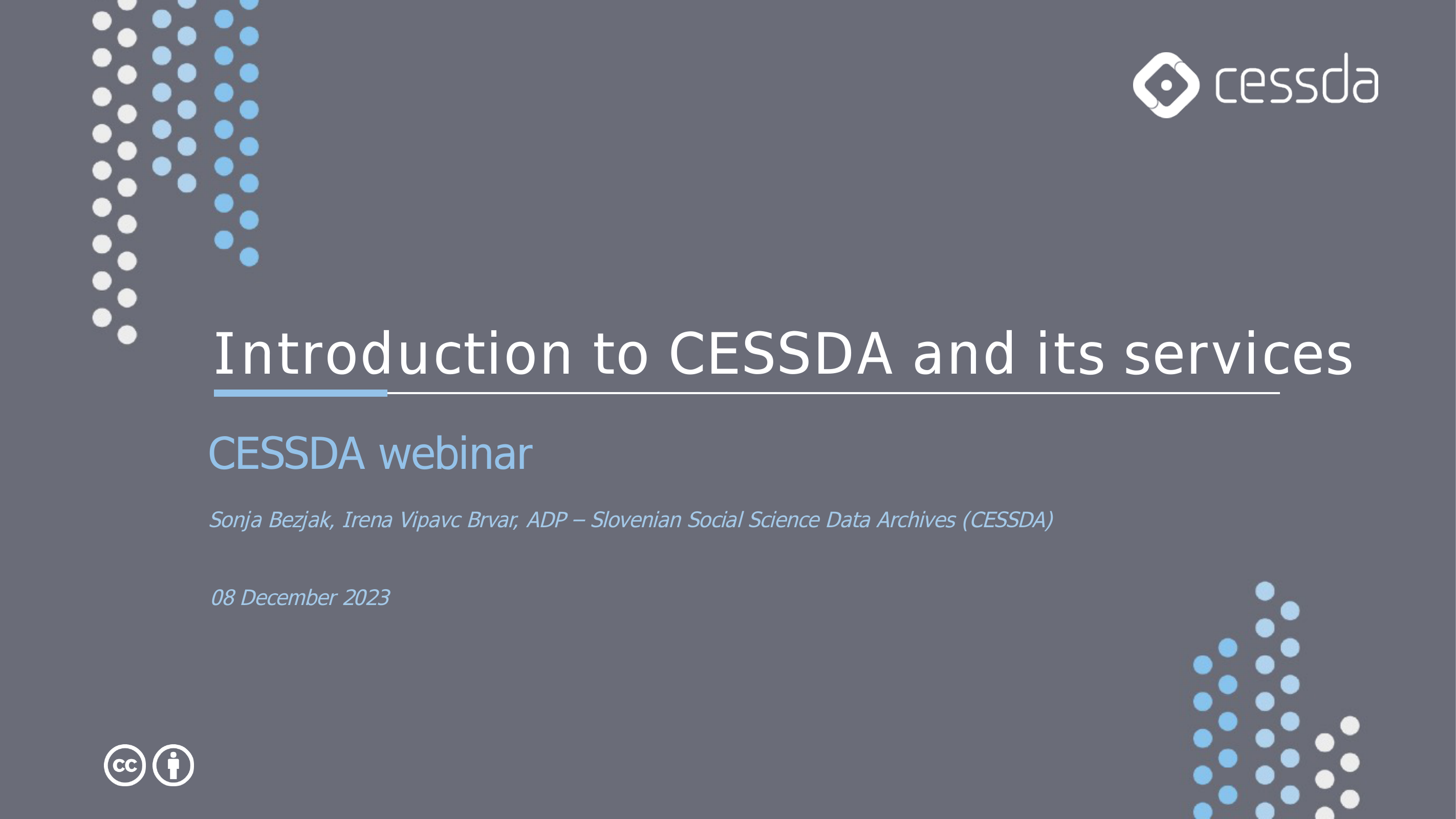

Introduction to CESSDA and its services
CESSDA webinar
Sonja Bezjak, Irena Vipavc Brvar, ADP – Slovenian Social Science Data Archives (CESSDA)
08 December 2023